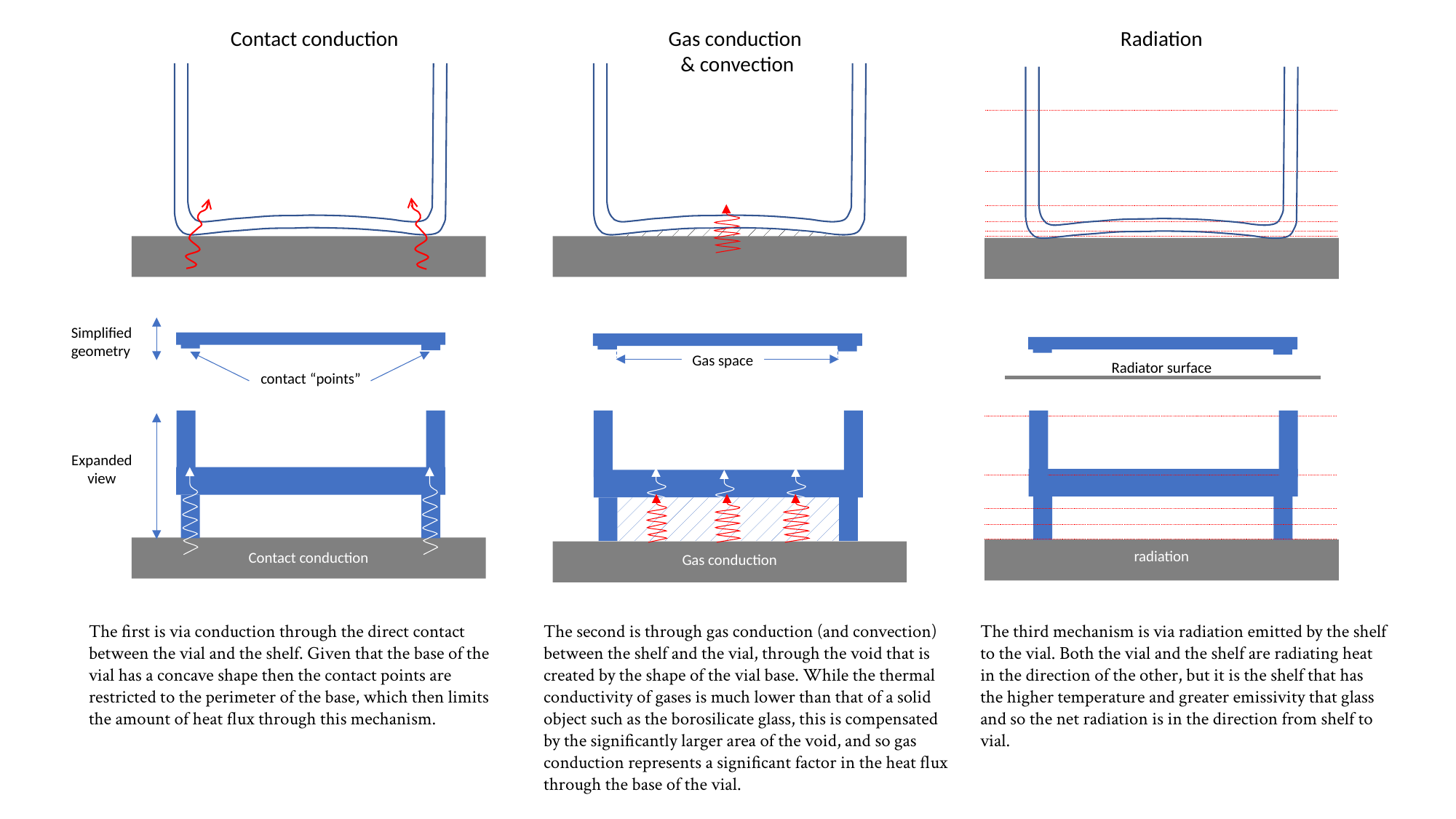

Contact conduction
Gas conduction
& convection
Radiation

Simplified
geometry

Gas space
Radiator surface
contact “points”

Expanded
view

radiation

Contact conduction
Gas conduction
The first is via conduction through the direct contact between the vial and the shelf. Given that the base of the vial has a concave shape then the contact points are restricted to the perimeter of the base, which then limits the amount of heat flux through this mechanism.
The second is through gas conduction (and convection) between the shelf and the vial, through the void that is created by the shape of the vial base. While the thermal conductivity of gases is much lower than that of a solid object such as the borosilicate glass, this is compensated by the significantly larger area of the void, and so gas conduction represents a significant factor in the heat flux through the base of the vial.
The third mechanism is via radiation emitted by the shelf to the vial. Both the vial and the shelf are radiating heat in the direction of the other, but it is the shelf that has the higher temperature and greater emissivity that glass and so the net radiation is in the direction from shelf to vial.